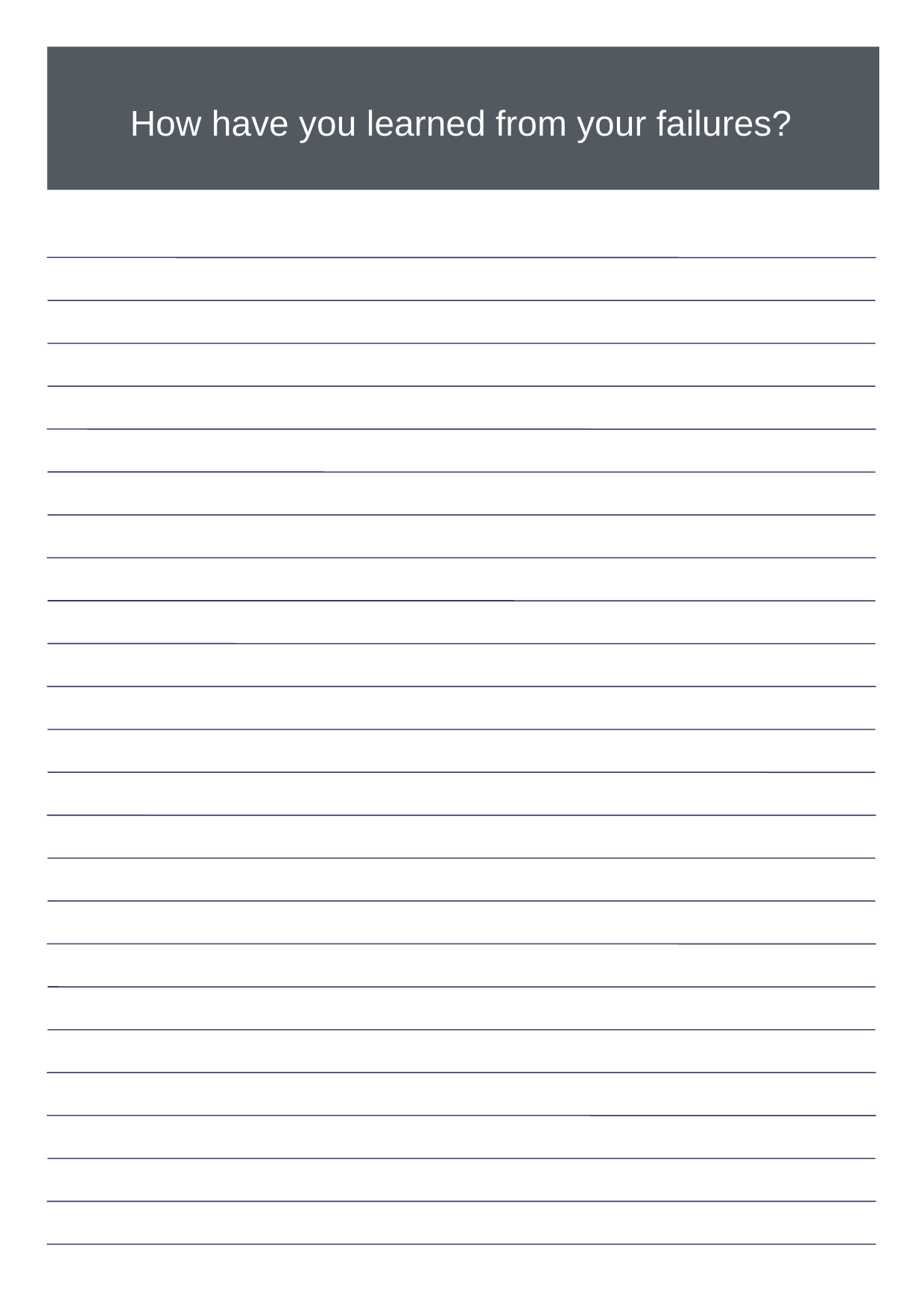

How have you learned from your failures?